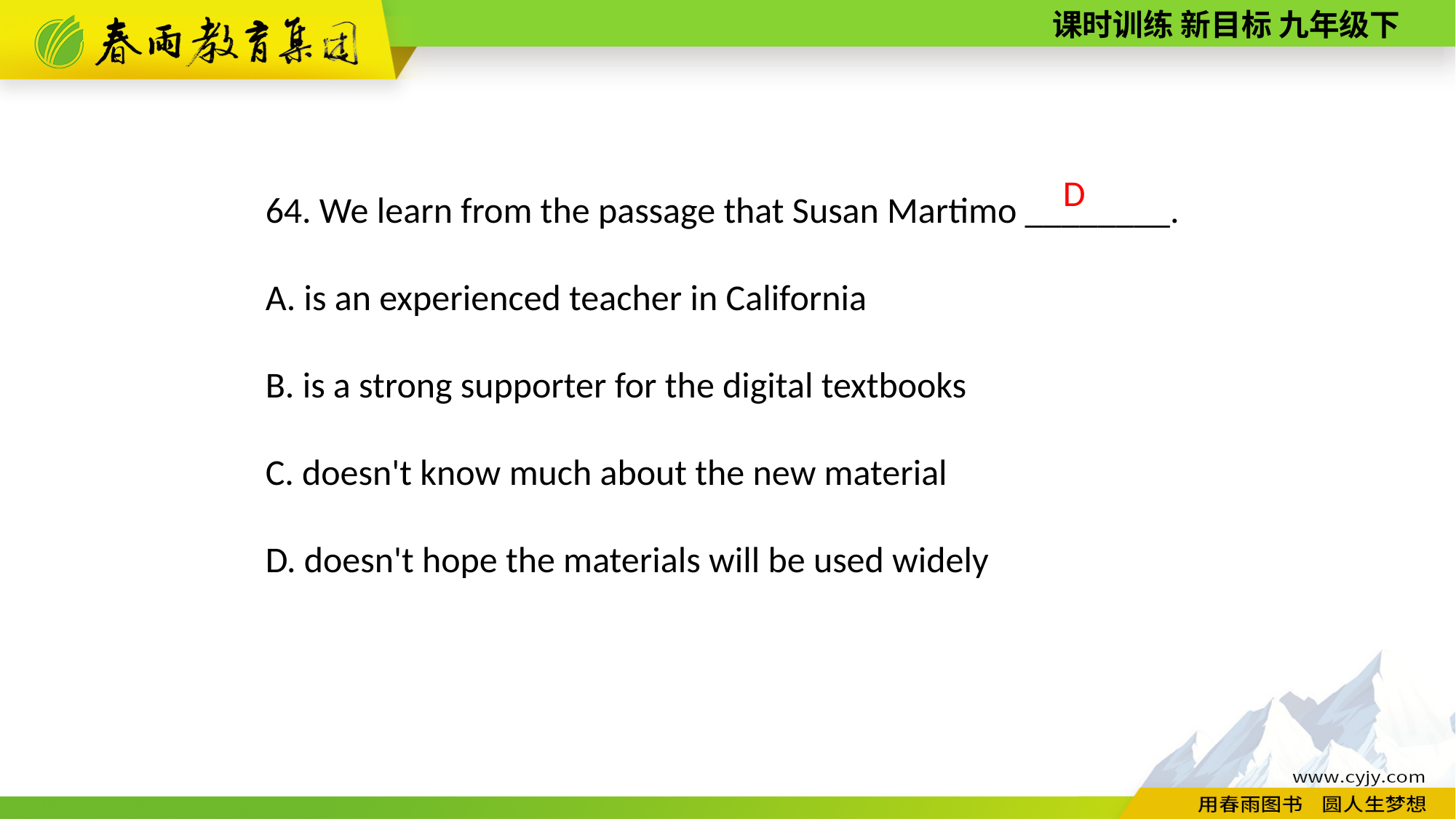

64. We learn from the passage that Susan Martimo ________.
A. is an experienced teacher in California
B. is a strong supporter for the digital textbooks
C. doesn't know much about the new material
D. doesn't hope the materials will be used widely
D